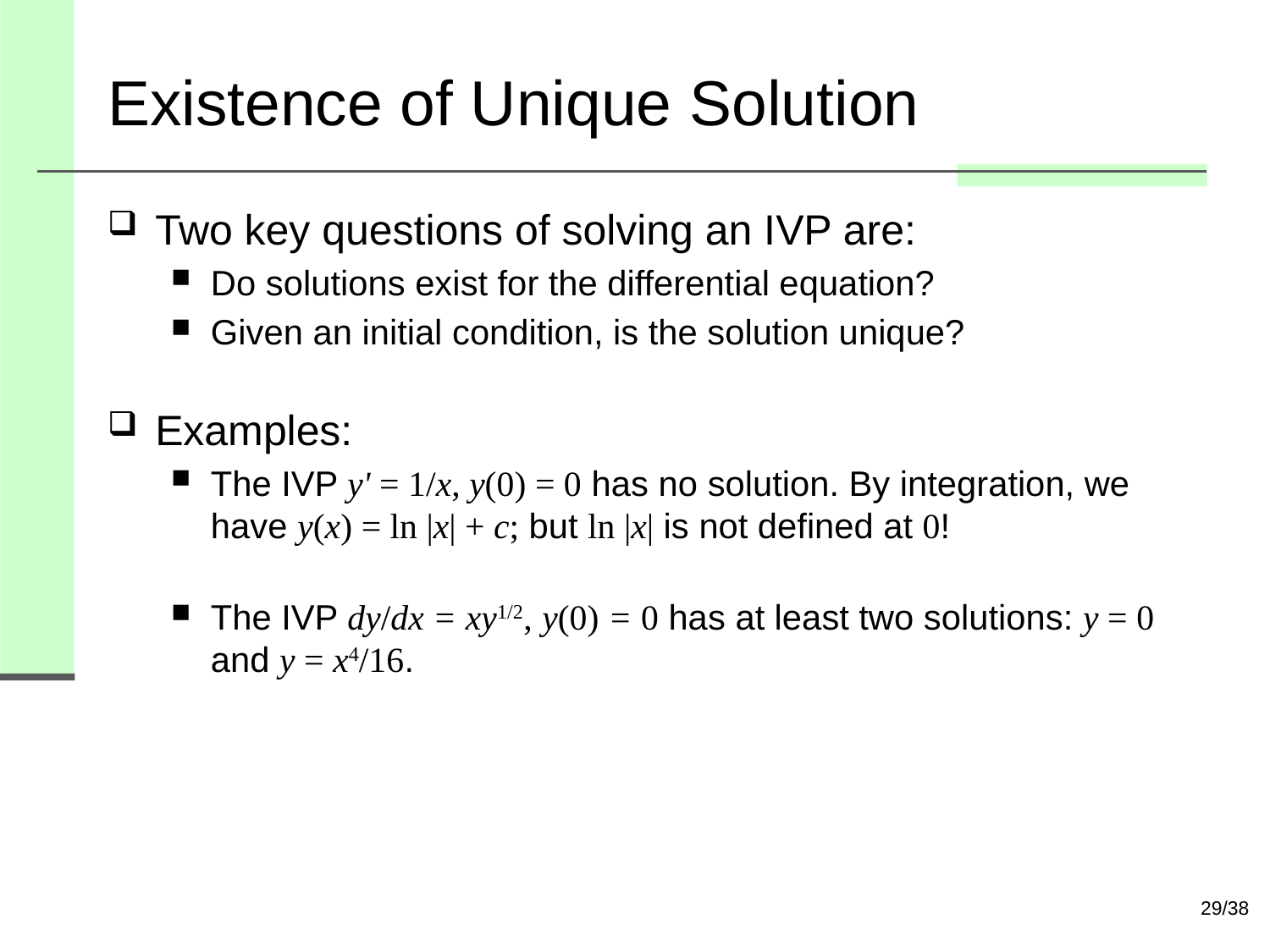

# Existence of Unique Solution
Two key questions of solving an IVP are:
Do solutions exist for the differential equation?
Given an initial condition, is the solution unique?
Examples:
The IVP y' = 1/x, y(0) = 0 has no solution. By integration, we have y(x) = ln |x| + c; but ln |x| is not defined at 0!
The IVP dy/dx = xy1/2, y(0) = 0 has at least two solutions: y = 0 and y = x4/16.
29